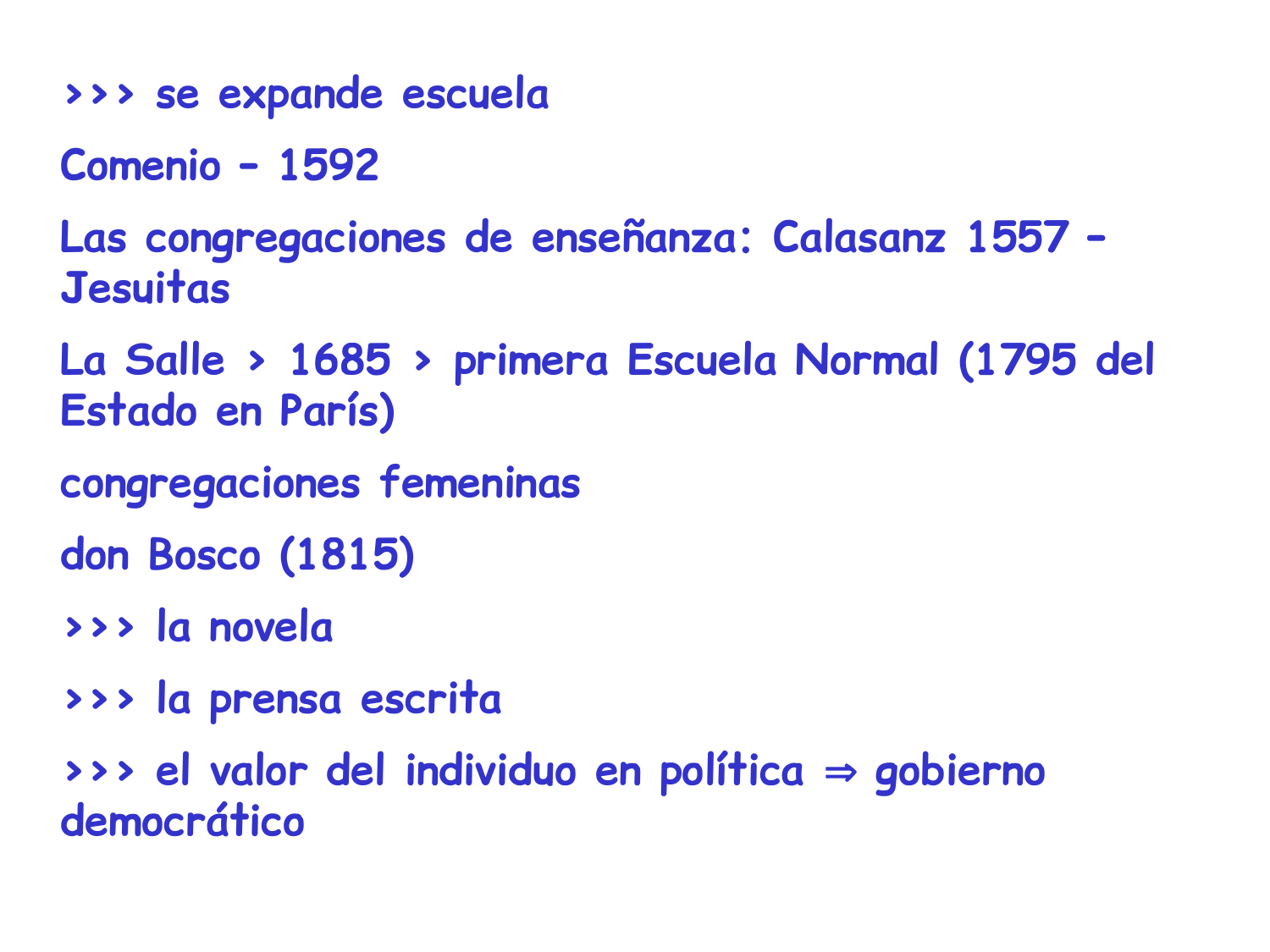

>>> se expande escuela
Comenio – 1592
Las congregaciones de enseñanza: Calasanz 1557 – Jesuitas
La Salle > 1685 > primera Escuela Normal (1795 del Estado en París)
congregaciones femeninas
don Bosco (1815)
>>> la novela
>>> la prensa escrita
>>> el valor del individuo en política ⇒ gobierno democrático